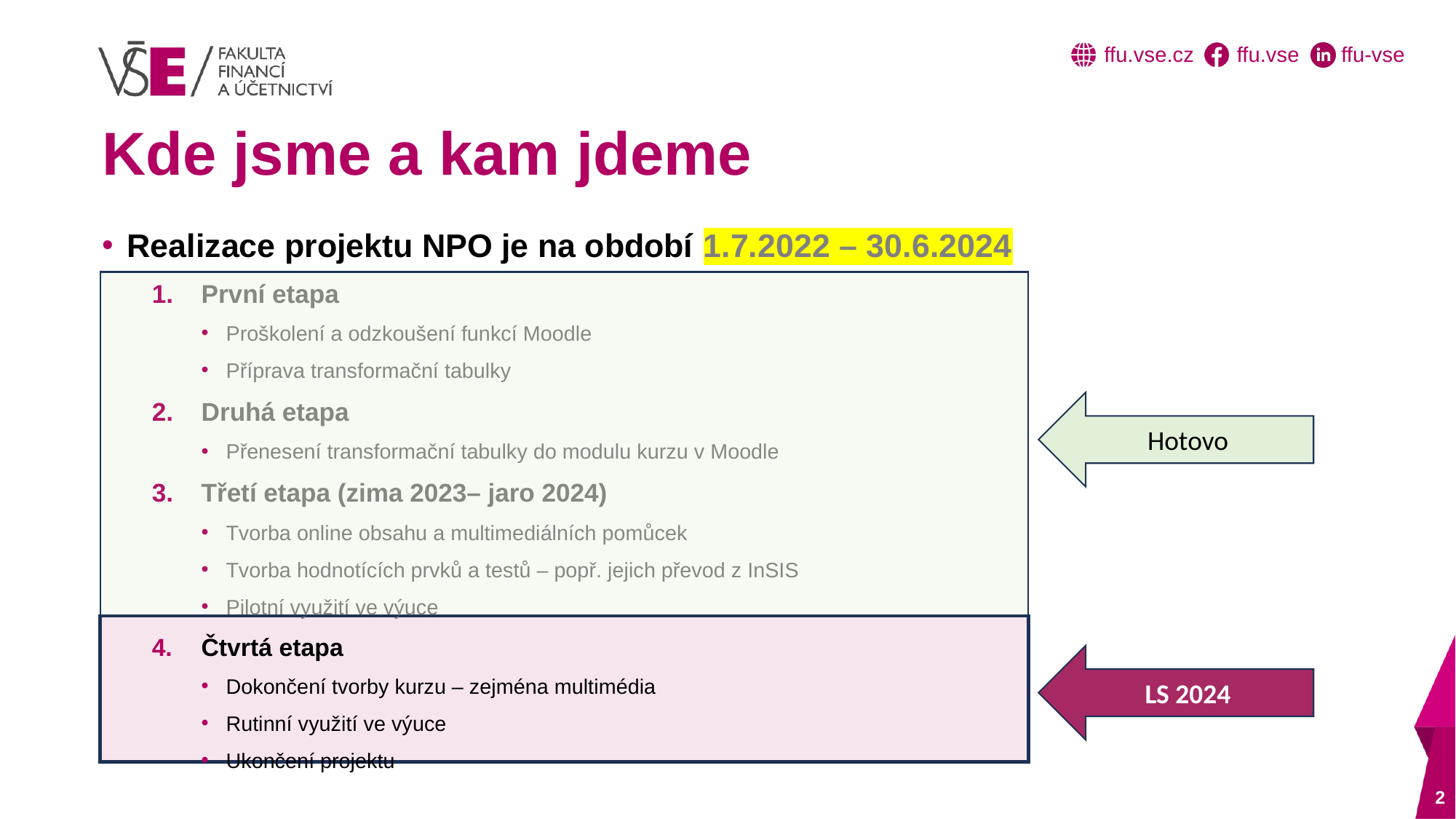

# Kde jsme a kam jdeme
Realizace projektu NPO je na období 1.7.2022 – 30.6.2024
První etapa
Proškolení a odzkoušení funkcí Moodle
Příprava transformační tabulky
Druhá etapa
Přenesení transformační tabulky do modulu kurzu v Moodle
Třetí etapa (zima 2023– jaro 2024)
Tvorba online obsahu a multimediálních pomůcek
Tvorba hodnotících prvků a testů – popř. jejich převod z InSIS
Pilotní využití ve výuce
Čtvrtá etapa
Dokončení tvorby kurzu – zejména multimédia
Rutinní využití ve výuce
Ukončení projektu

Hotovo

LS 2024